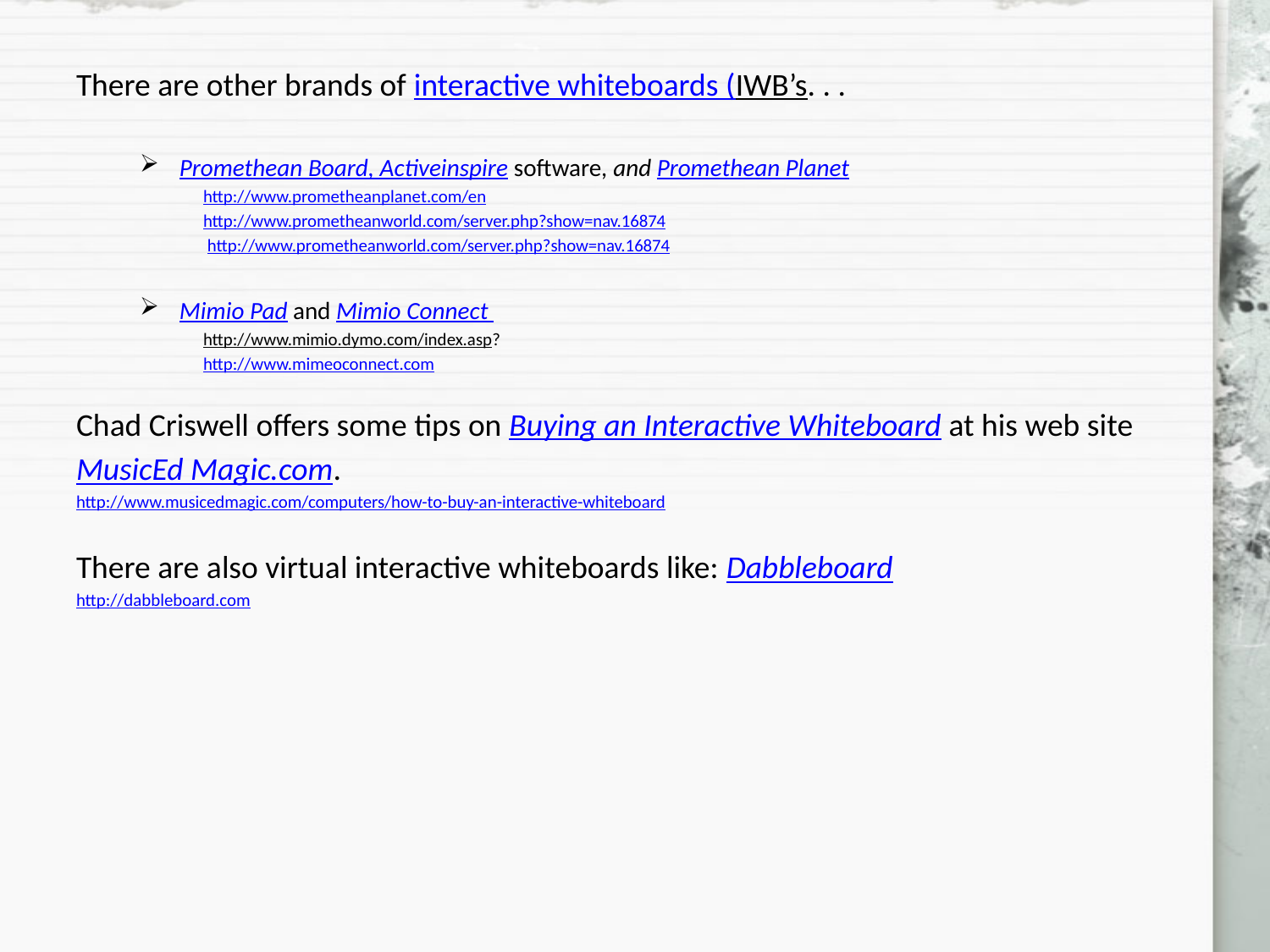

There are other brands of interactive whiteboards (IWB’s. . .

Promethean Board, Activeinspire software, and Promethean Planet
http://www.prometheanplanet.com/en
http://www.prometheanworld.com/server.php?show=nav.16874
 http://www.prometheanworld.com/server.php?show=nav.16874

Mimio Pad and Mimio Connect
http://www.mimio.dymo.com/index.asp?
http://www.mimeoconnect.com

Chad Criswell offers some tips on Buying an Interactive Whiteboard at his web site
MusicEd Magic.com.
http://www.musicedmagic.com/computers/how-to-buy-an-interactive-whiteboard

There are also virtual interactive whiteboards like: Dabbleboard
http://dabbleboard.com